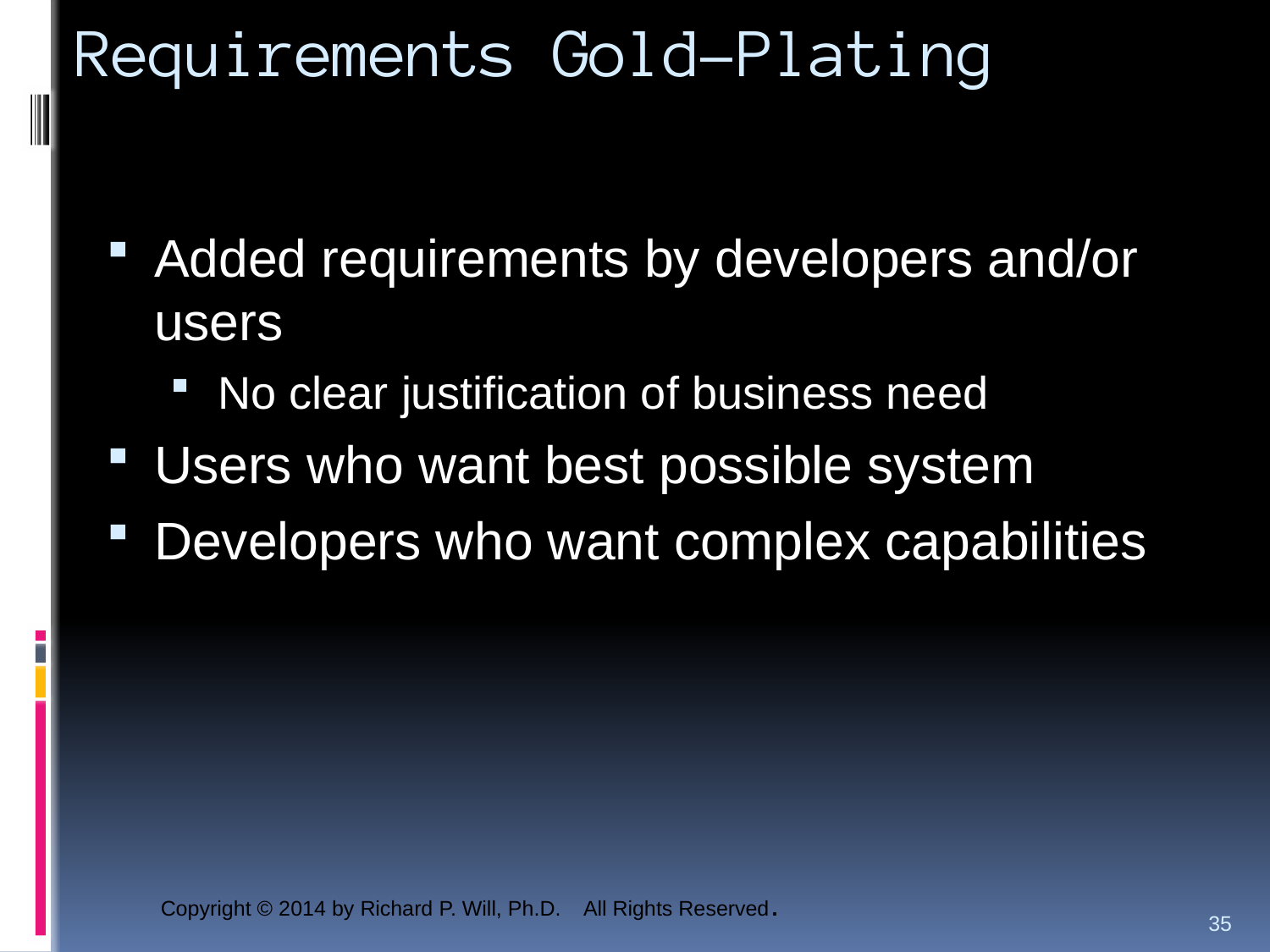

# Requirements Gold-Plating

Added requirements by developers and/or users
No clear justification of business need
Users who want best possible system
Developers who want complex capabilities

35